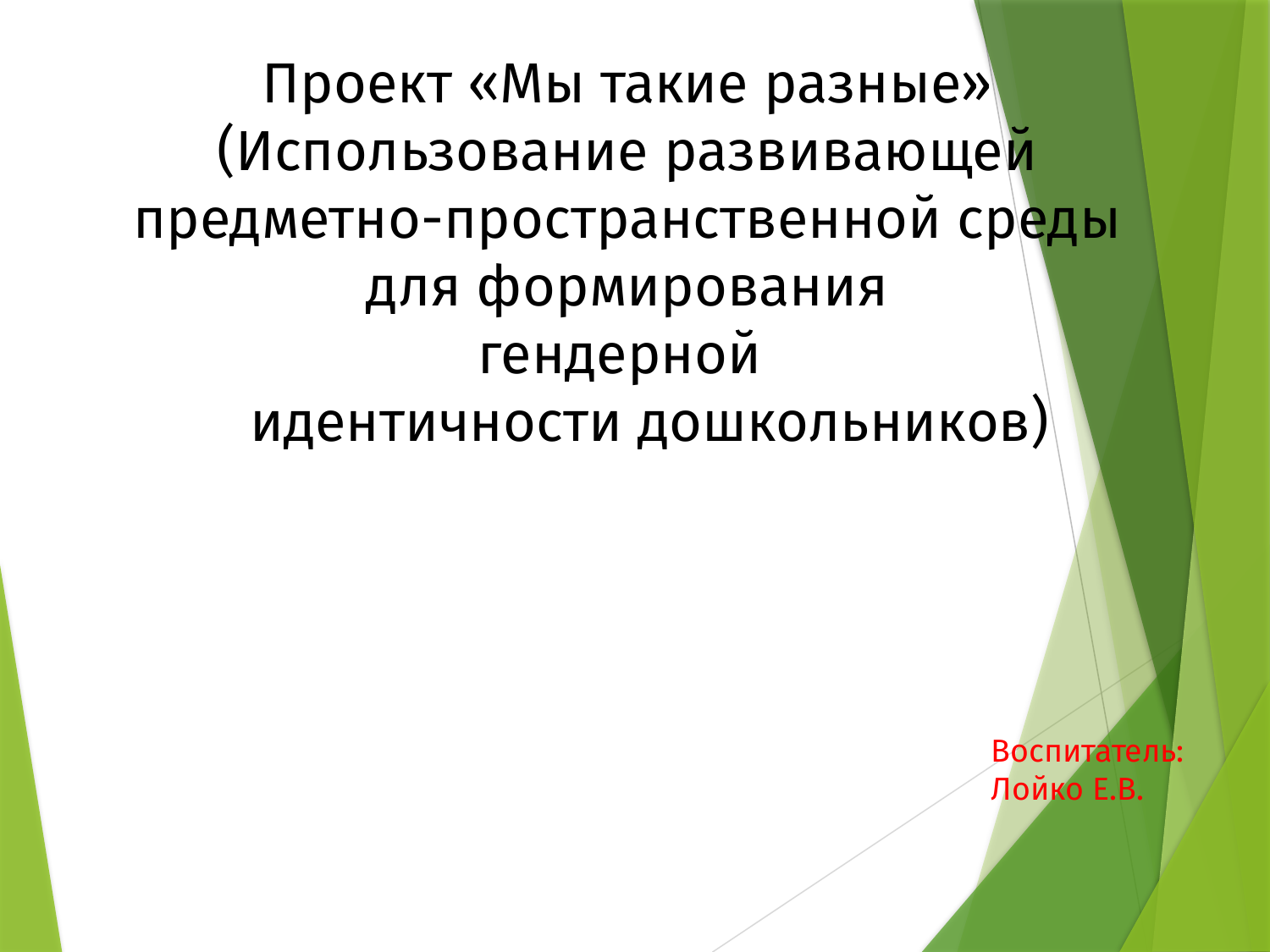

Проект «Мы такие разные»
(Использование развивающей
 предметно-пространственной среды
для формирования
гендерной
   идентичности дошкольников)
Воспитатель:
Лойко Е.В.